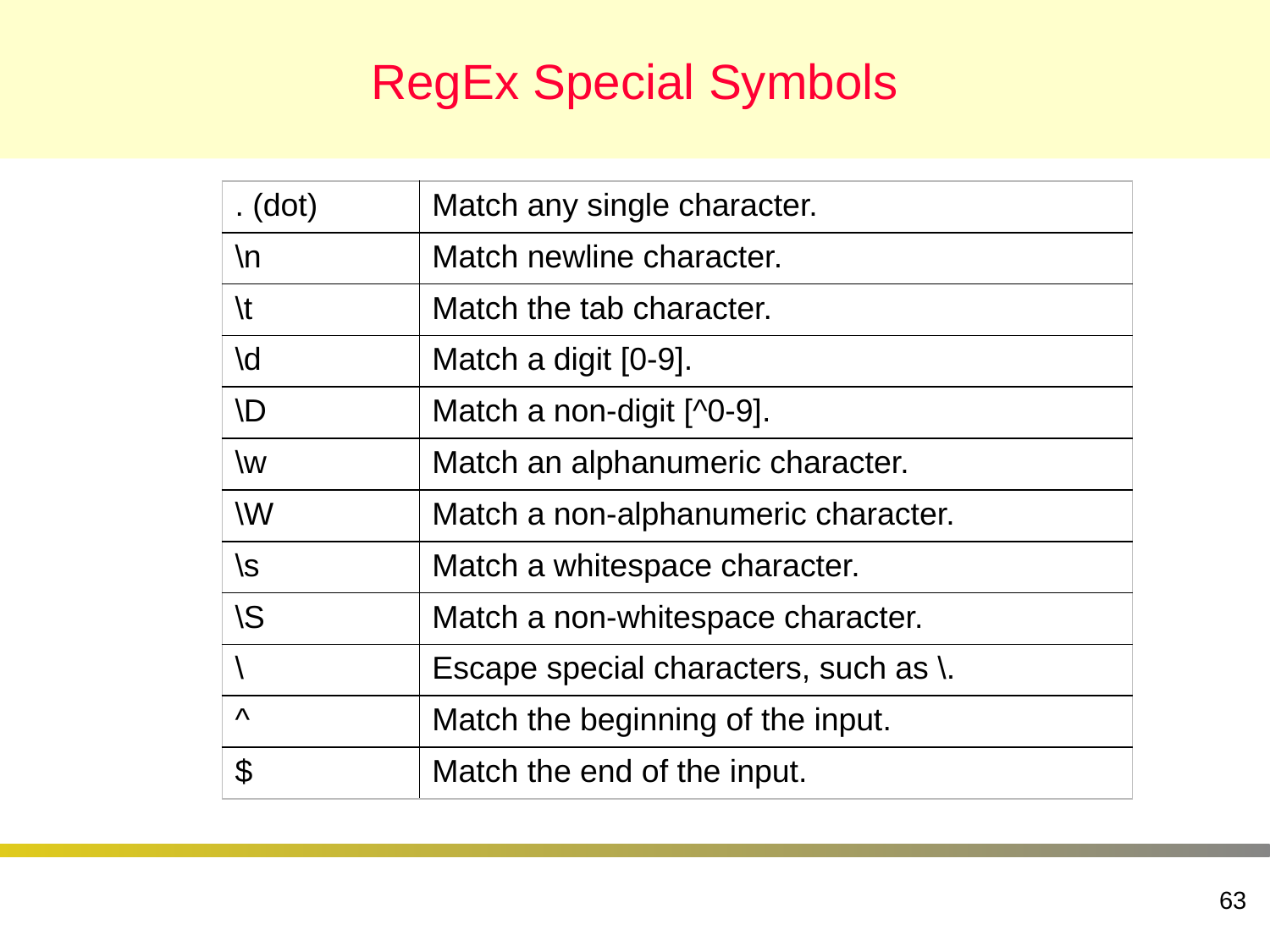

# RegEx Special Symbols
| . (dot) | Match any single character. |
| --- | --- |
| \n | Match newline character. |
| \t | Match the tab character. |
| \d | Match a digit [0-9]. |
| \D | Match a non-digit [^0-9]. |
| \w | Match an alphanumeric character. |
| \W | Match a non-alphanumeric character. |
| \s | Match a whitespace character. |
| \S | Match a non-whitespace character. |
| \ | Escape special characters, such as \. |
| ^ | Match the beginning of the input. |
| $ | Match the end of the input. |
63